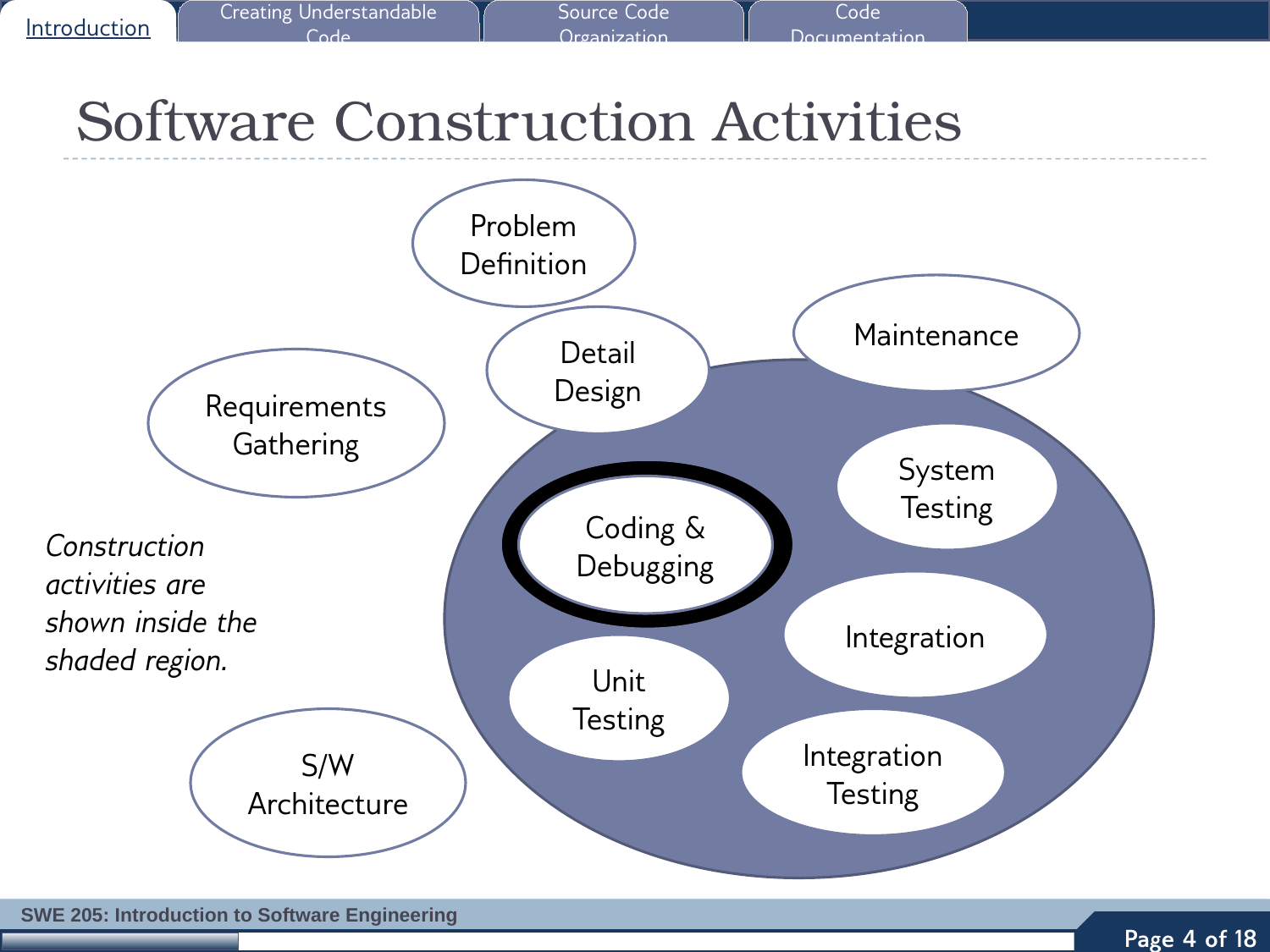

Introduction
Creating Understandable Code
Source Code Organization
Code Documentation
# Software Construction Activities
Problem Definition
Maintenance
Detail Design
Requirements Gathering

System Testing
Coding & Debugging
Coding & Debugging
Construction activities are shown inside the shaded region.
Integration
Unit Testing
S/W Architecture
Integration
Testing
Page 4 of 18